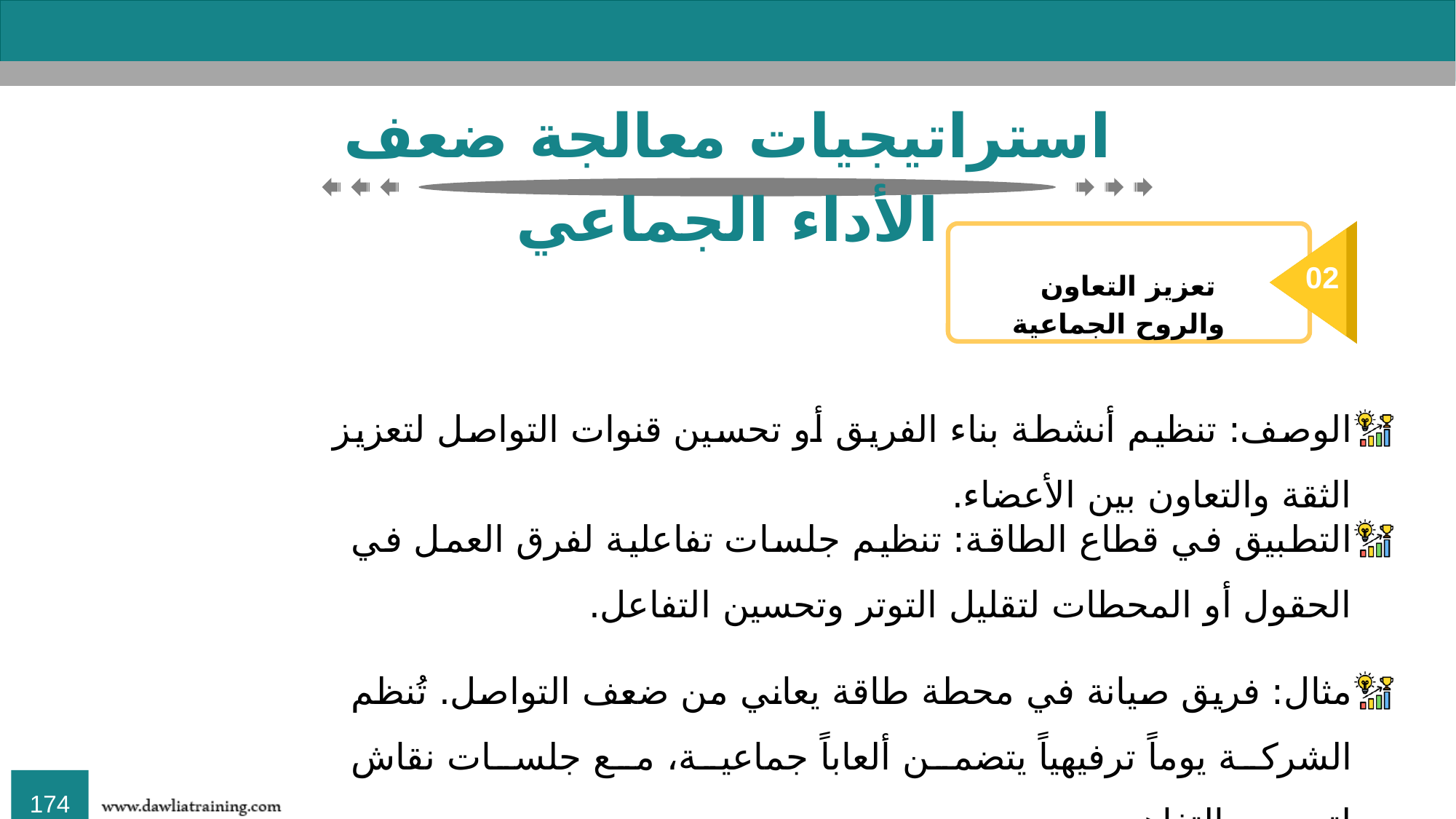

استراتيجيات معالجة ضعف الأداء الجماعي

02
تعزيز التعاون والروح الجماعية
الوصف: تنظيم أنشطة بناء الفريق أو تحسين قنوات التواصل لتعزيز الثقة والتعاون بين الأعضاء.
التطبيق في قطاع الطاقة: تنظيم جلسات تفاعلية لفرق العمل في الحقول أو المحطات لتقليل التوتر وتحسين التفاعل.
مثال: فريق صيانة في محطة طاقة يعاني من ضعف التواصل. تُنظم الشركة يوماً ترفيهياً يتضمن ألعاباً جماعية، مع جلسات نقاش لتحسين التفاهم.